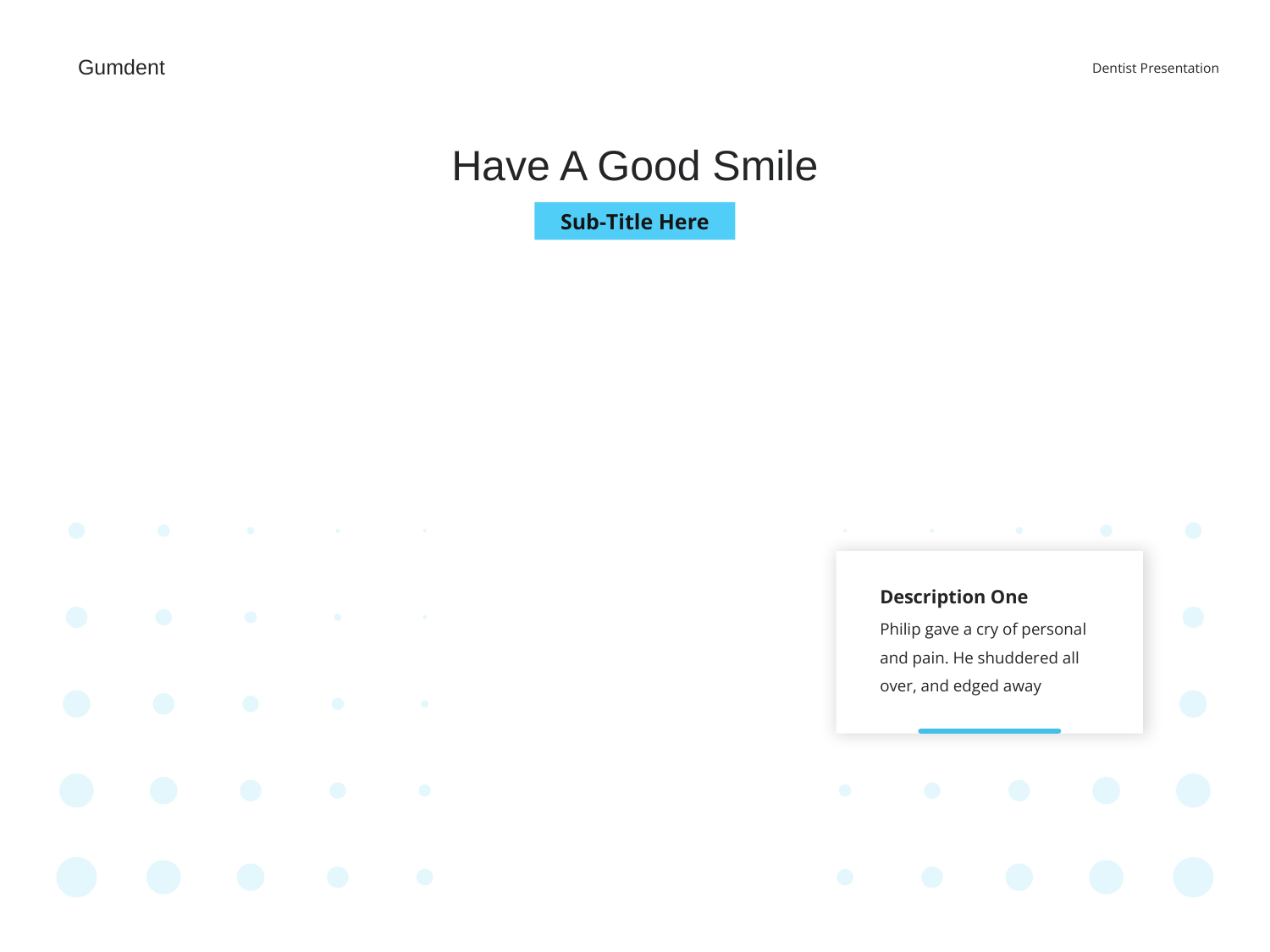

# Have A Good Smile
Sub-Title Here

Description One
Philip gave a cry of personal and pain. He shuddered all over, and edged away